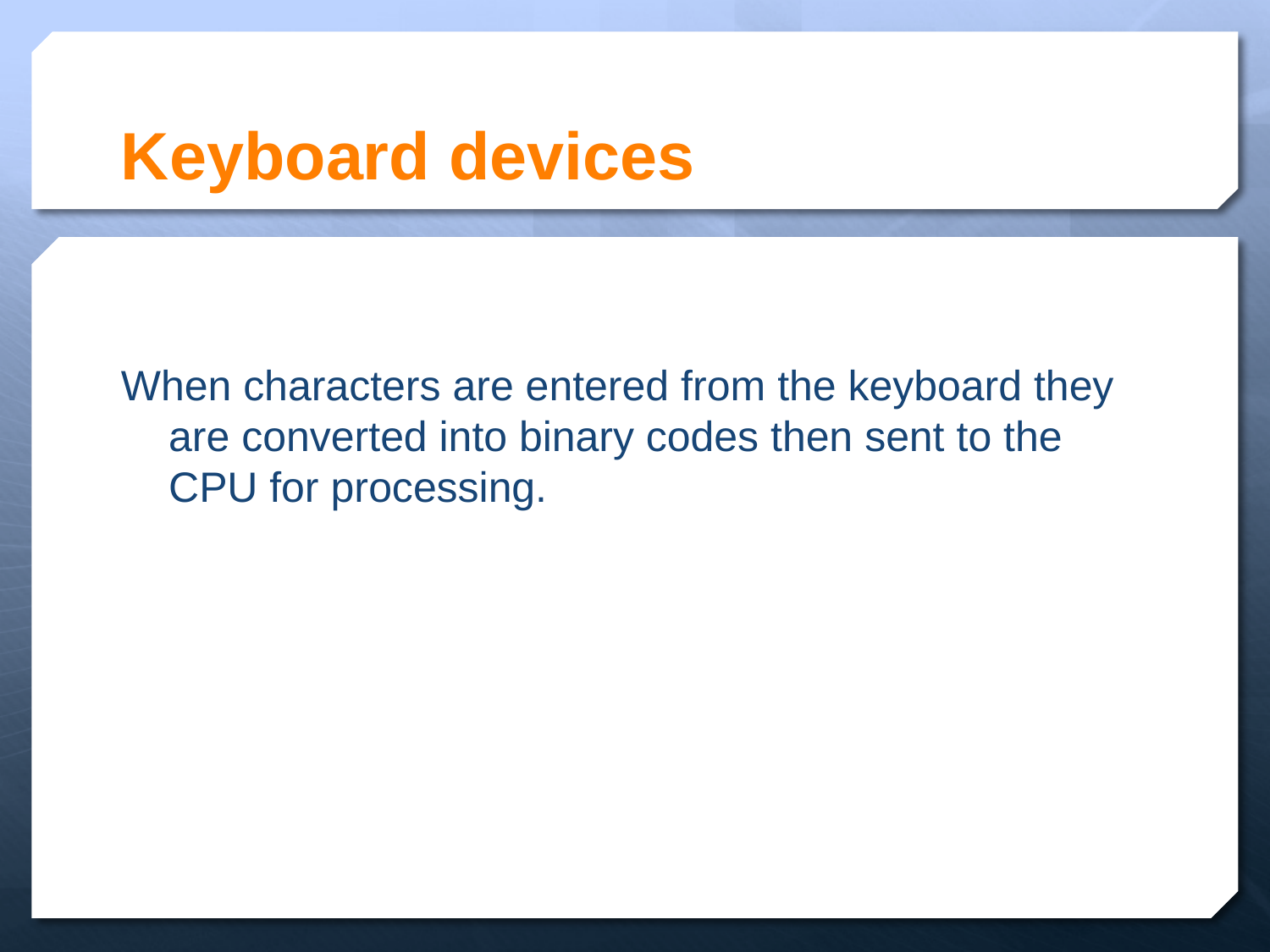

# Keyboard devices

When characters are entered from the keyboard they are converted into binary codes then sent to the CPU for processing.